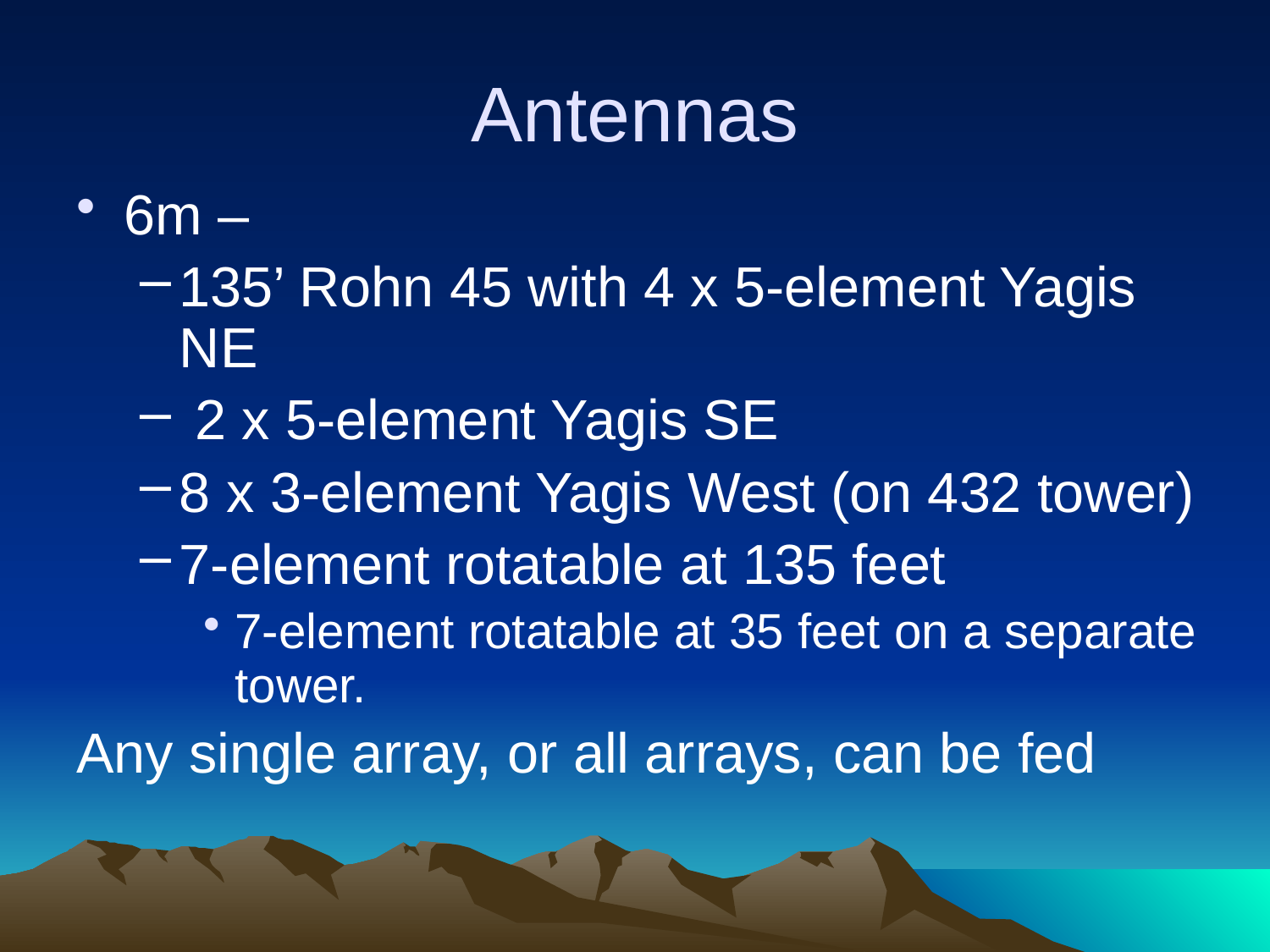

# Antennas
6m –
135’ Rohn 45 with 4 x 5-element Yagis NE
 2 x 5-element Yagis SE
8 x 3-element Yagis West (on 432 tower)
7-element rotatable at 135 feet
7-element rotatable at 35 feet on a separate tower.
Any single array, or all arrays, can be fed